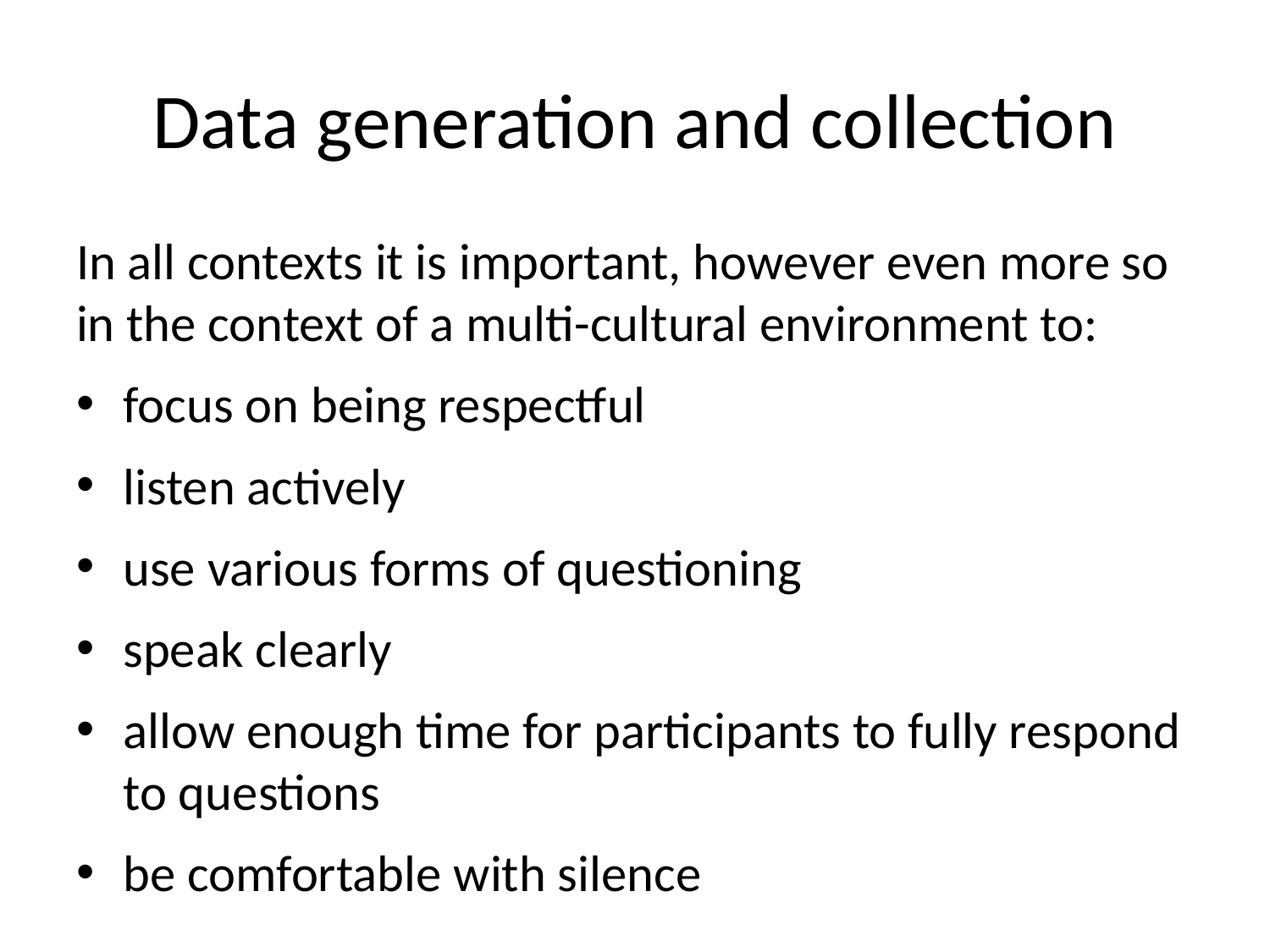

# Data generation and collection
In all contexts it is important, however even more so in the context of a multi-cultural environment to:
focus on being respectful
listen actively
use various forms of questioning
speak clearly
allow enough time for participants to fully respond to questions
be comfortable with silence